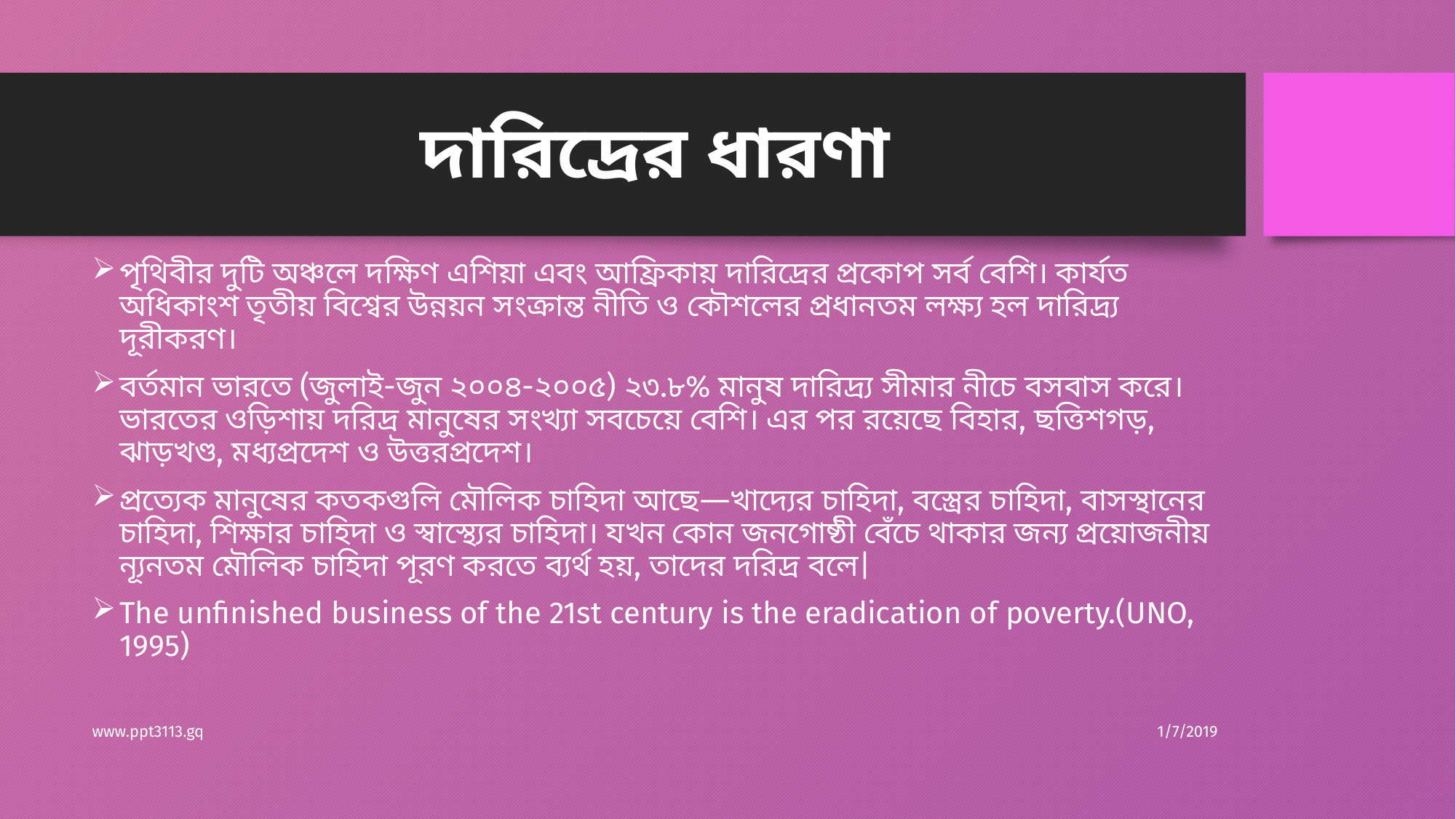

# দারিদ্রের ধারণা
পৃথিবীর দুটি অঞ্চলে দক্ষিণ এশিয়া এবং আফ্রিকায় দারিদ্রের প্রকোপ সর্ব বেশি। কার্যত অধিকাংশ তৃতীয় বিশ্বের উন্নয়ন সংক্রান্ত নীতি ও কৌশলের প্রধানতম লক্ষ্য হল দারিদ্র্য দূরীকরণ।
বর্তমান ভারতে (জুলাই-জুন ২০০৪-২০০৫) ২৩.৮% মানুষ দারিদ্র্য সীমার নীচে বসবাস করে। ভারতের ওড়িশায় দরিদ্র মানুষের সংখ্যা সবচেয়ে বেশি। এর পর রয়েছে বিহার, ছত্তিশগড়, ঝাড়খণ্ড, মধ্যপ্রদেশ ও উত্তরপ্রদেশ।
প্রত্যেক মানুষের কতকগুলি মৌলিক চাহিদা আছে—খাদ্যের চাহিদা, বস্ত্রের চাহিদা, বাসস্থানের চাহিদা, শিক্ষার চাহিদা ও স্বাস্থ্যের চাহিদা। যখন কোন জনগোষ্ঠী বেঁচে থাকার জন্য প্রয়োজনীয় ন্যূনতম মৌলিক চাহিদা পূরণ করতে ব্যর্থ হয়, তাদের দরিদ্র বলে|
The unfinished business of the 21st century is the eradication of poverty.(UNO, 1995)
1/7/2019
www.ppt3113.gq